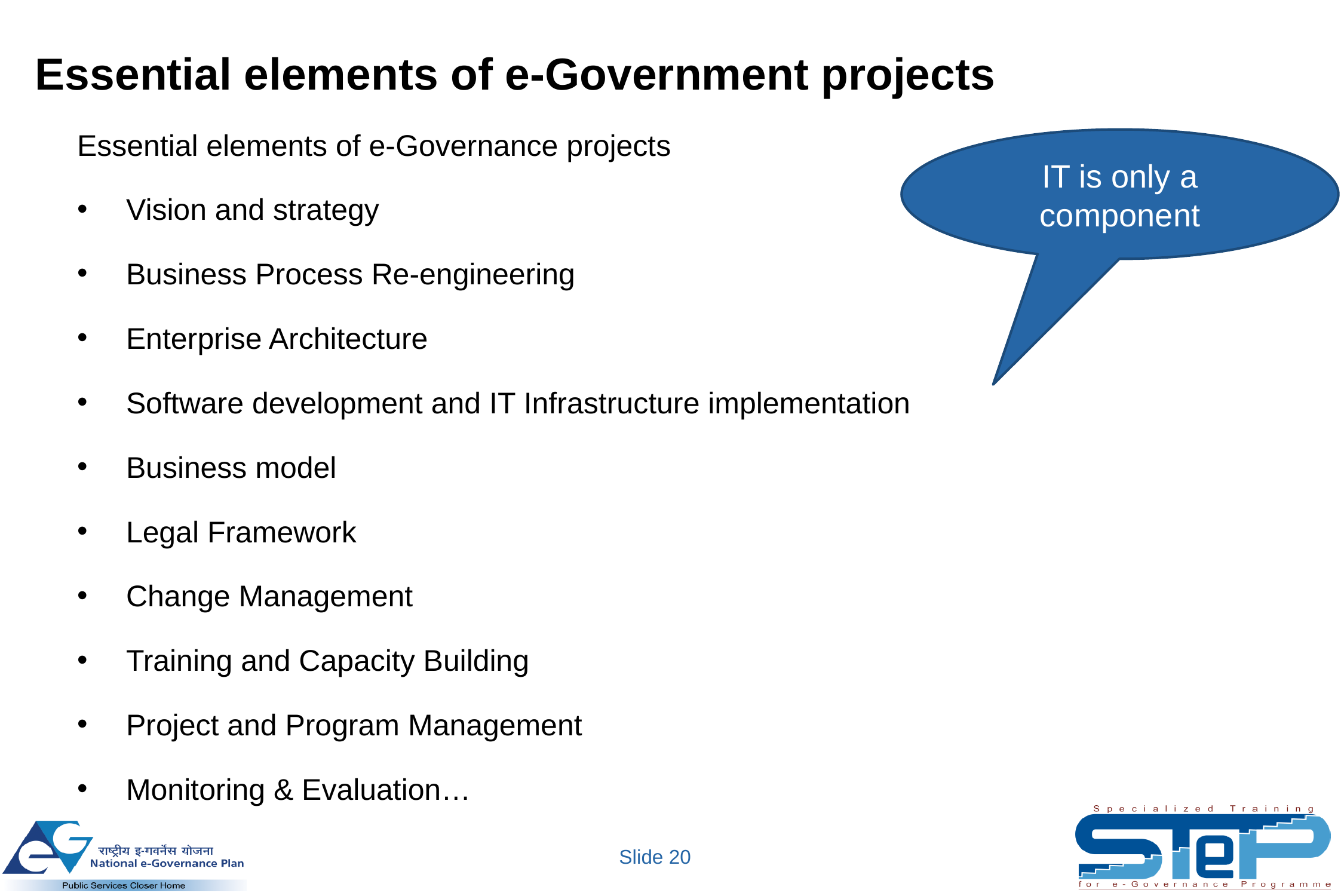

Essential elements of e-Government projects
Essential elements of e-Governance projects
Vision and strategy
Business Process Re-engineering
Enterprise Architecture
Software development and IT Infrastructure implementation
Business model
Legal Framework
Change Management
Training and Capacity Building
Project and Program Management
Monitoring & Evaluation…
IT is only a component